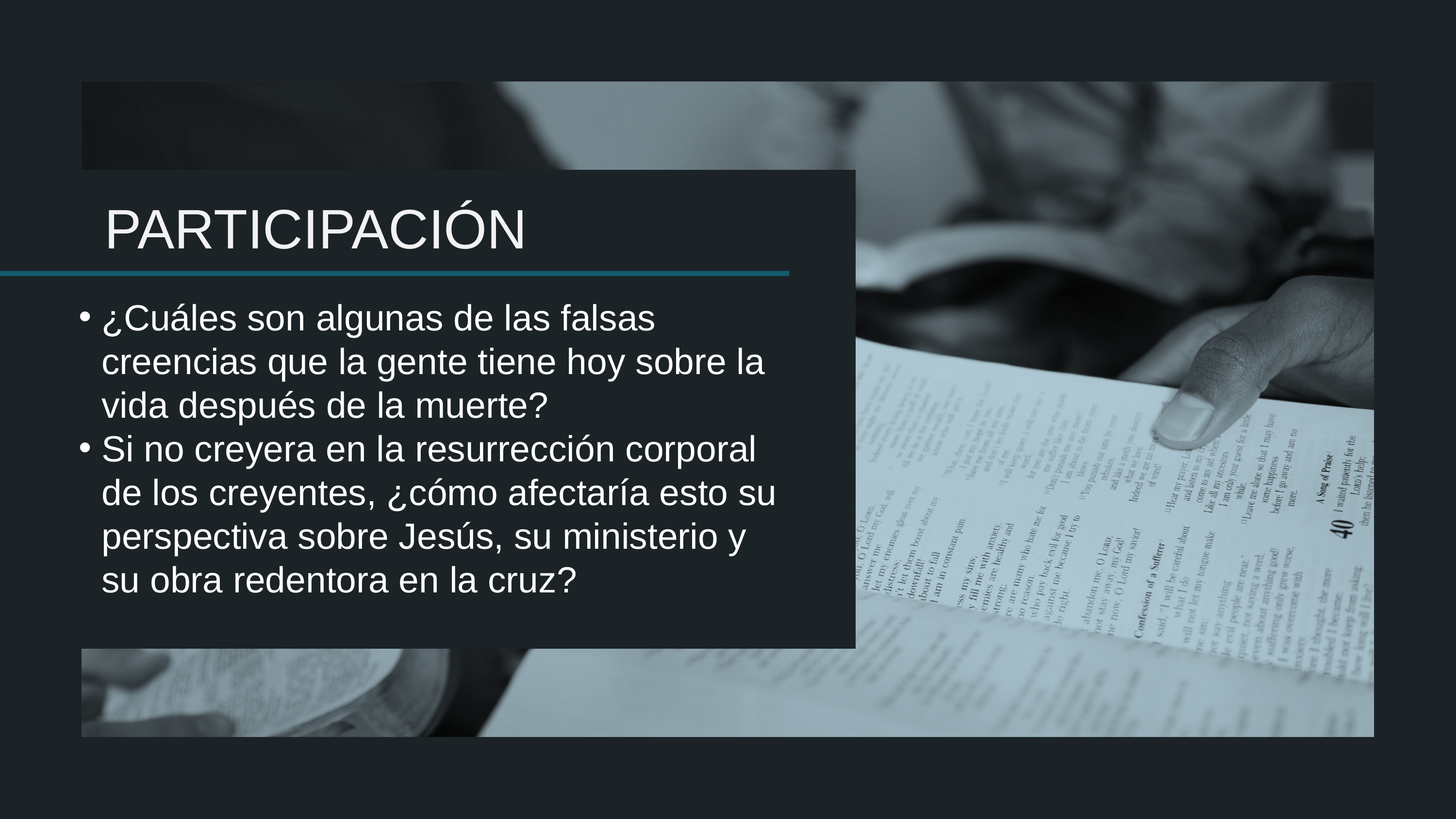

¿Cuáles son algunas de las falsas creencias que la gente tiene hoy sobre la vida después de la muerte?
Si no creyera en la resurrección corporal de los creyentes, ¿cómo afectaría esto su perspectiva sobre Jesús, su ministerio y su obra redentora en la cruz?